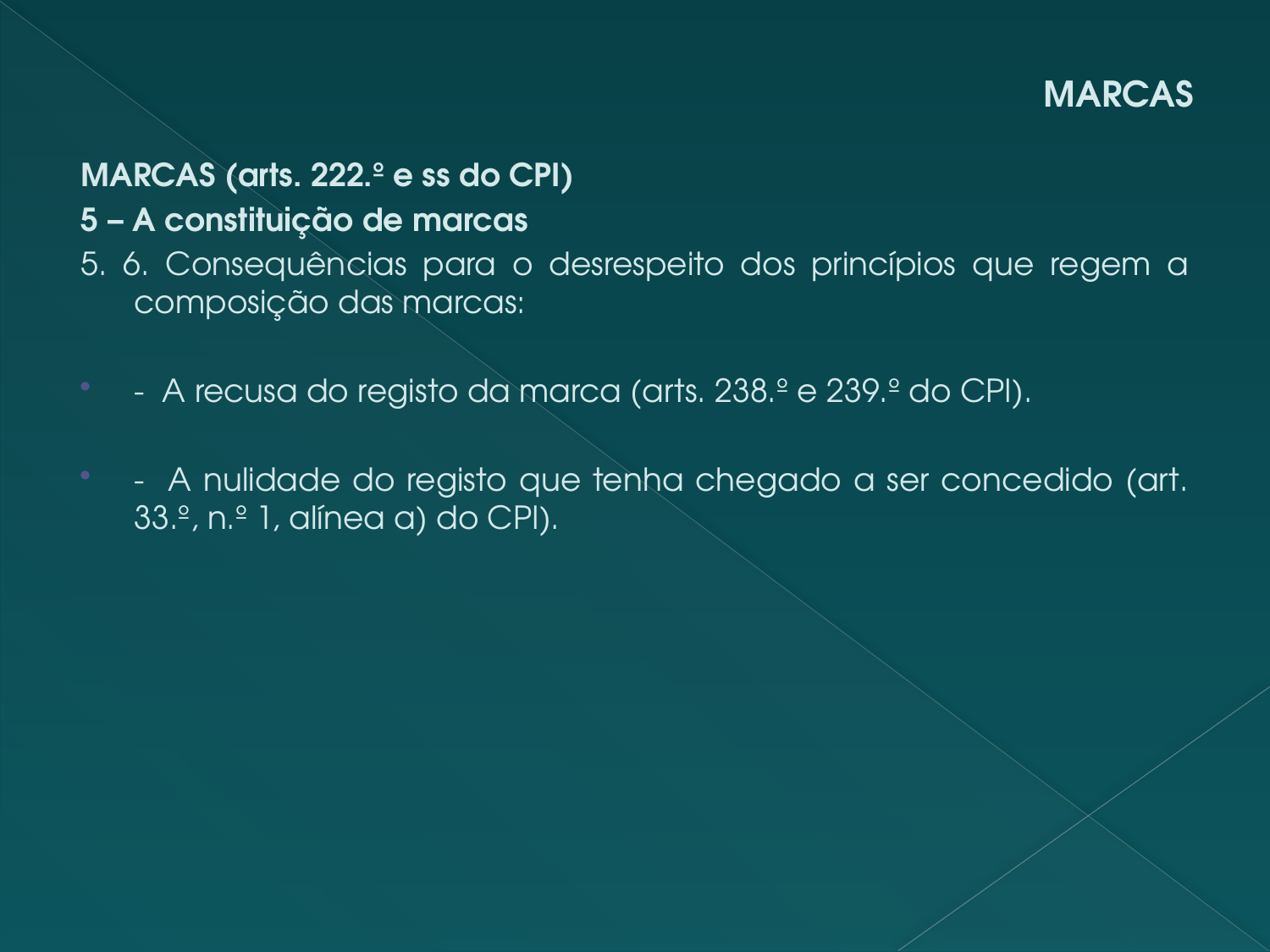

# MARCAS
MARCAS (arts. 222.º e ss do CPI)
5 – A constituição de marcas
5. 6. Consequências para o desrespeito dos princípios que regem a composição das marcas:

-  A recusa do registo da marca (arts. 238.º e 239.º do CPI).

-  A nulidade do registo que tenha chegado a ser concedido (art. 33.º, n.º 1, alínea a) do CPI).